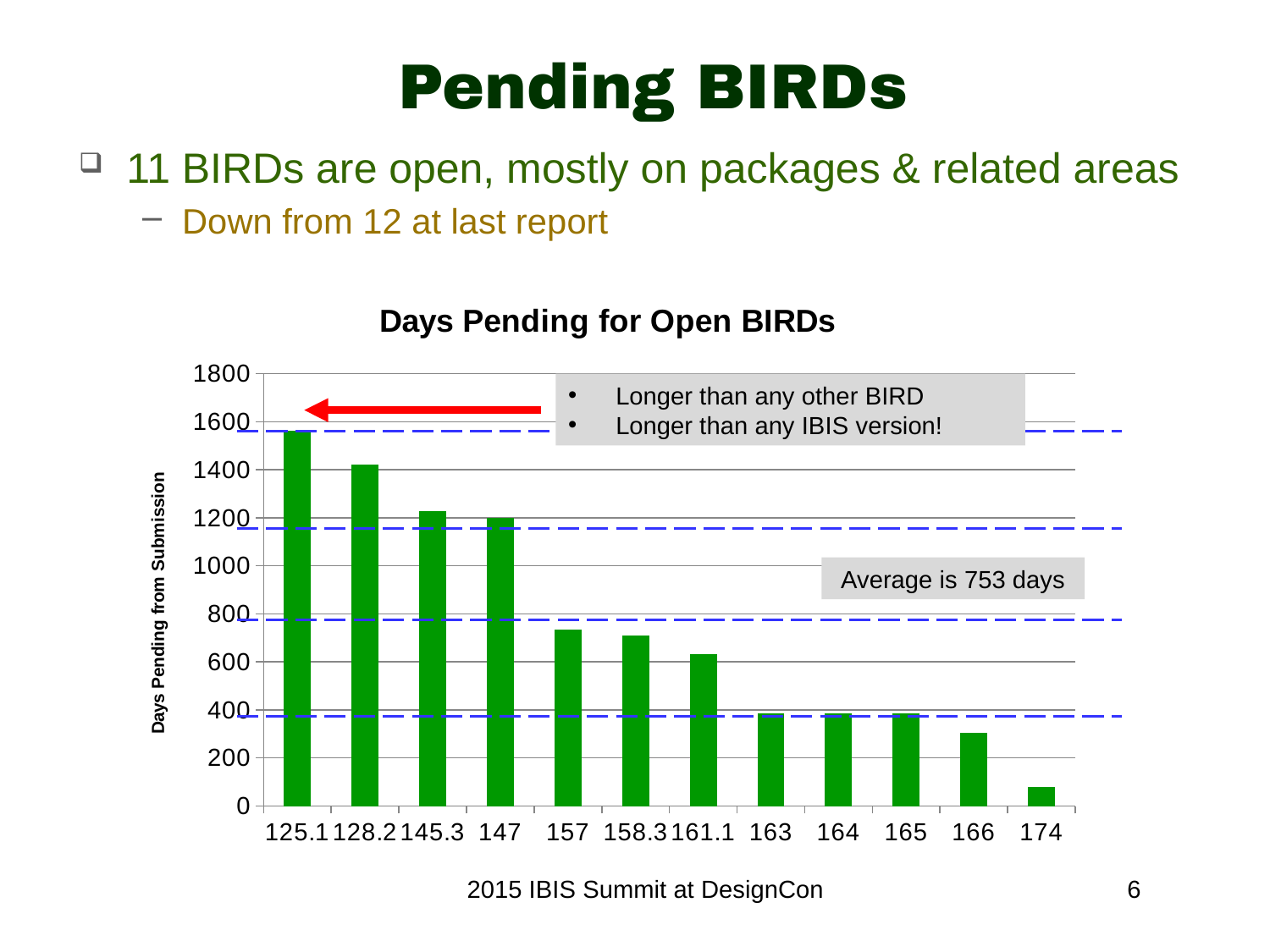

# Pending BIRDs
11 BIRDs are open, mostly on packages & related areas
Down from 12 at last report

### Chart: Days Pending for Open BIRDs

| Category | Days Open |
|---|---|
| 125.1 | 1562.0 |
| 128.2 | 1421.0 |
| 145.3 | 1229.0 |
| 147 | 1200.0 |
| 157 | 736.0 |
| 158.3 | 709.0 |
| 161.1 | 632.0 |
| 163 | 386.0 |
| 164 | 386.0 |
| 165 | 386.0 |
| 166 | 303.0 |
| 174 | 80.0 |
Longer than any other BIRD
Longer than any IBIS version!
Average is 753 days

2015 IBIS Summit at DesignCon

6